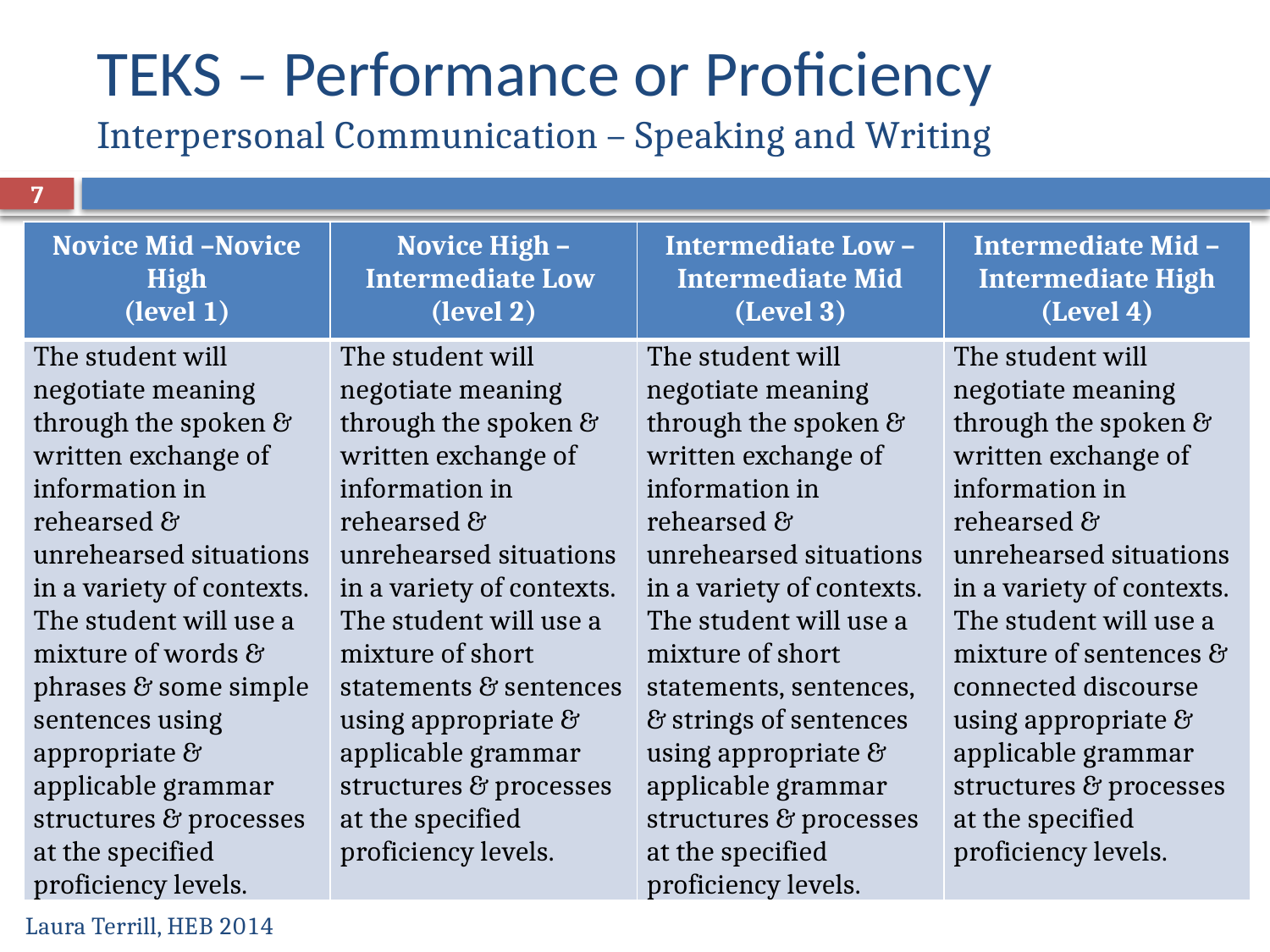

# TEKS – Performance or Proficiency Interpersonal Communication – Speaking and Writing
7
| Novice Mid –Novice High (level 1) | Novice High – Intermediate Low (level 2) | Intermediate Low – Intermediate Mid (Level 3) | Intermediate Mid – Intermediate High (Level 4) |
| --- | --- | --- | --- |
| The student will negotiate meaning through the spoken & written exchange of information in rehearsed & unrehearsed situations in a variety of contexts. The student will use a mixture of words & phrases & some simple sentences using appropriate & applicable grammar structures & processes at the specified proficiency levels. | The student will negotiate meaning through the spoken & written exchange of information in rehearsed & unrehearsed situations in a variety of contexts. The student will use a mixture of short statements & sentences using appropriate & applicable grammar structures & processes at the specified proficiency levels. | The student will negotiate meaning through the spoken & written exchange of information in rehearsed & unrehearsed situations in a variety of contexts. The student will use a mixture of short statements, sentences, & strings of sentences using appropriate & applicable grammar structures & processes at the specified proficiency levels. | The student will negotiate meaning through the spoken & written exchange of information in rehearsed & unrehearsed situations in a variety of contexts. The student will use a mixture of sentences & connected discourse using appropriate & applicable grammar structures & processes at the specified proficiency levels. |
Laura Terrill, HEB 2014